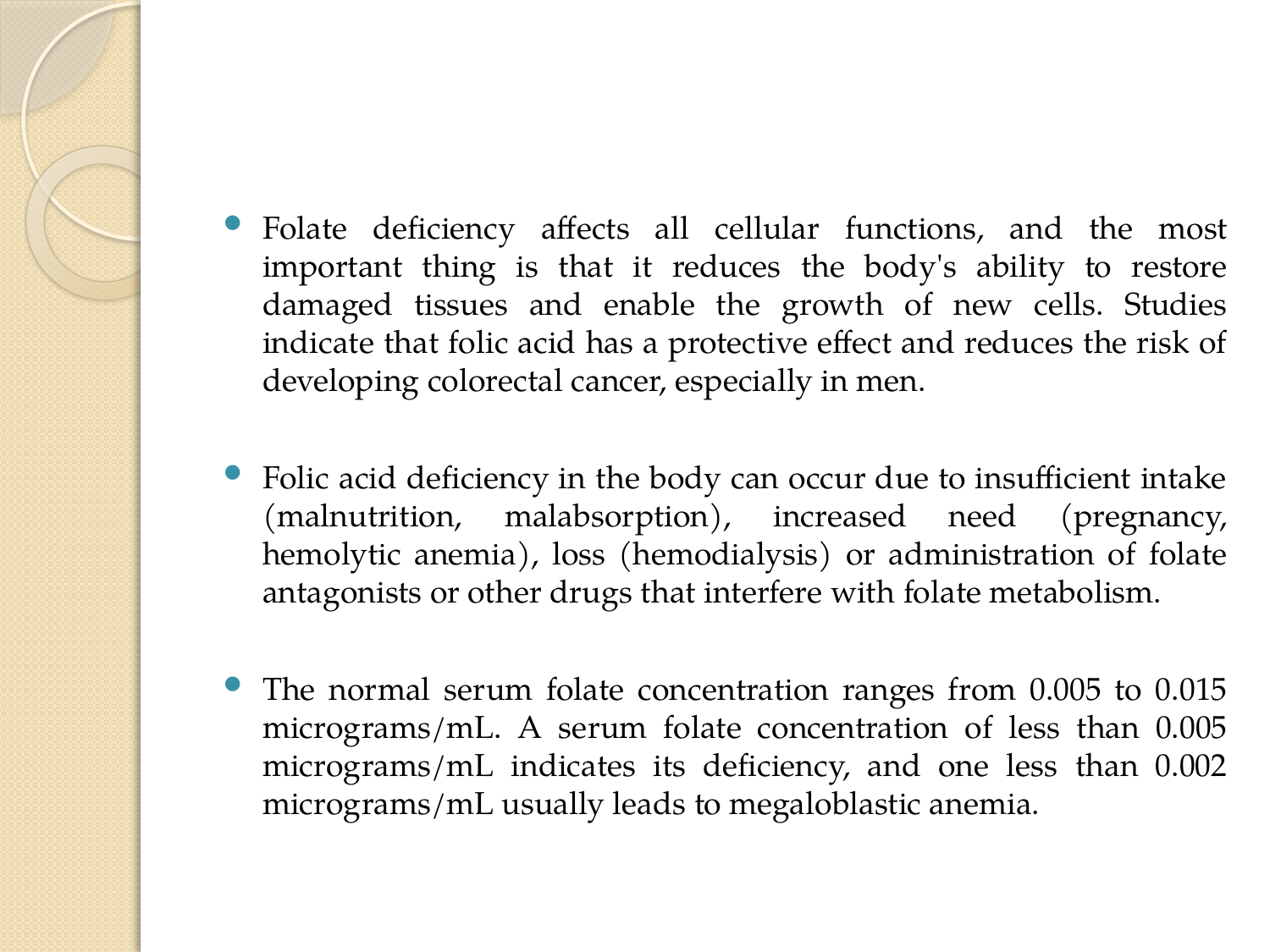

#
Folate deficiency affects all cellular functions, and the most important thing is that it reduces the body's ability to restore damaged tissues and enable the growth of new cells. Studies indicate that folic acid has a protective effect and reduces the risk of developing colorectal cancer, especially in men.

Folic acid deficiency in the body can occur due to insufficient intake (malnutrition, malabsorption), increased need (pregnancy, hemolytic anemia), loss (hemodialysis) or administration of folate antagonists or other drugs that interfere with folate metabolism.

The normal serum folate concentration ranges from 0.005 to 0.015 micrograms/mL. A serum folate concentration of less than 0.005 micrograms/mL indicates its deficiency, and one less than 0.002 micrograms/mL usually leads to megaloblastic anemia.